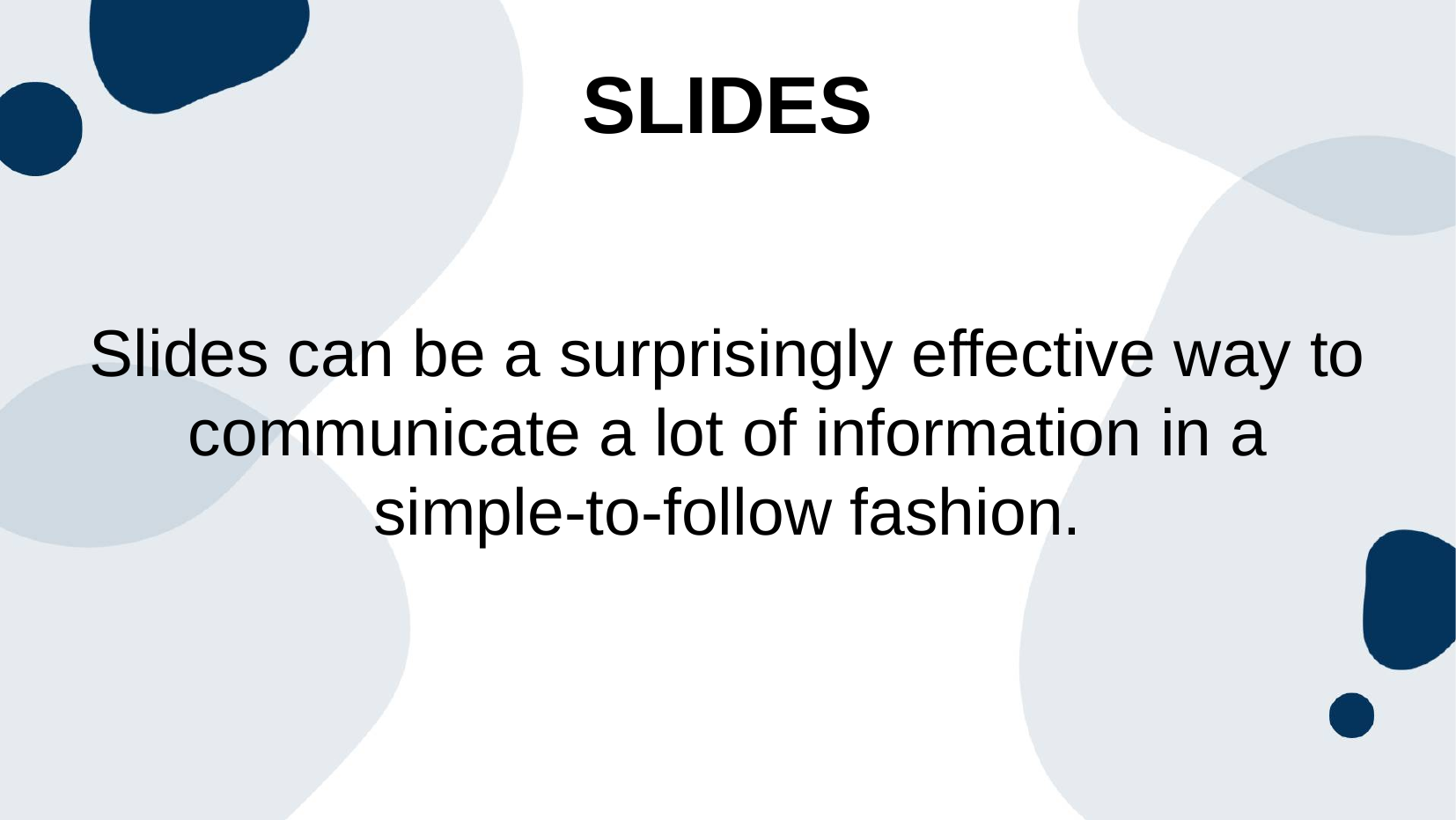

Slides
Slides can be a surprisingly effective way to communicate a lot of information in a simple-to-follow fashion.